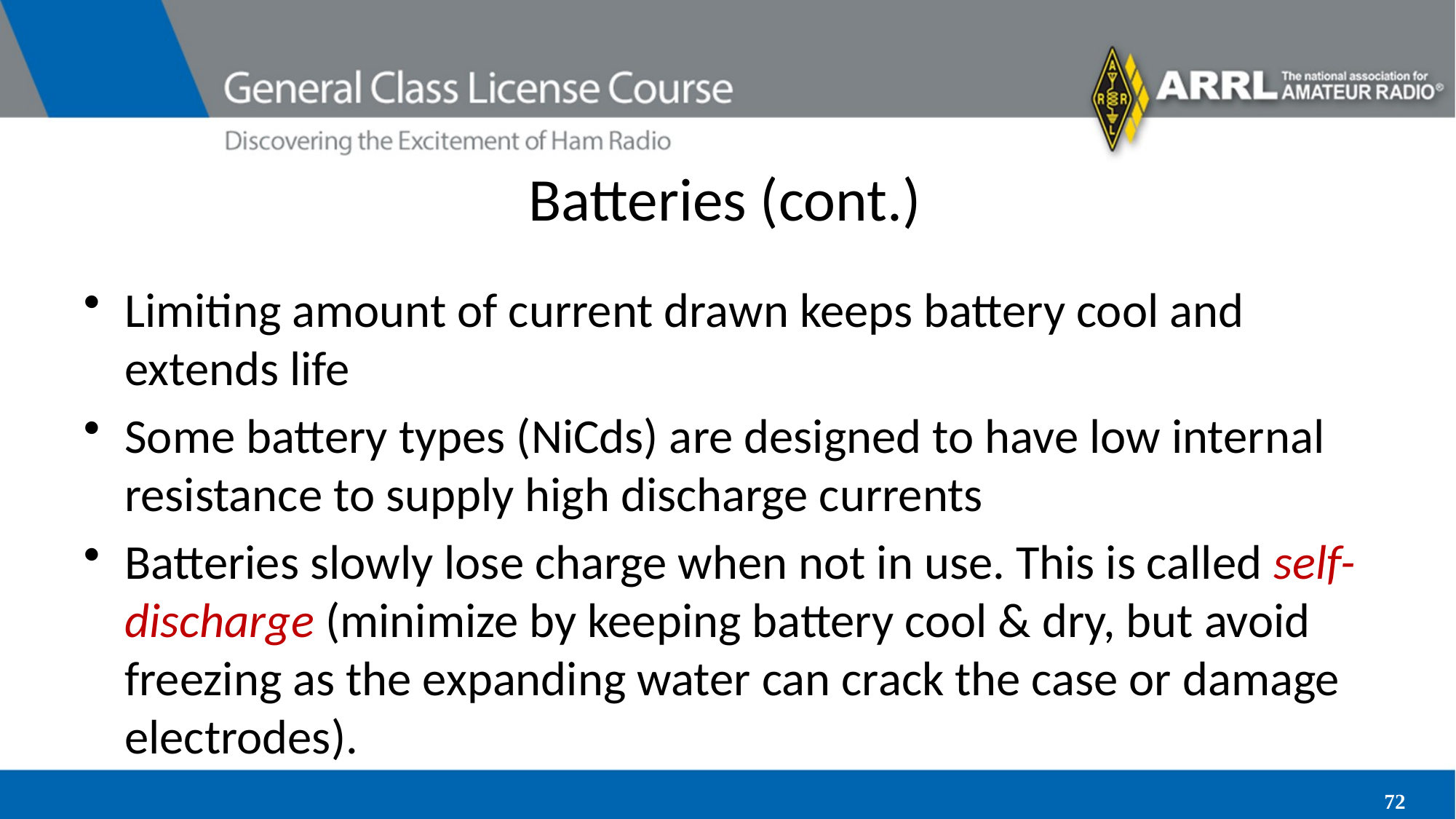

# Batteries (cont.)
Limiting amount of current drawn keeps battery cool and extends life
Some battery types (NiCds) are designed to have low internal resistance to supply high discharge currents
Batteries slowly lose charge when not in use. This is called self-discharge (minimize by keeping battery cool & dry, but avoid freezing as the expanding water can crack the case or damage electrodes).